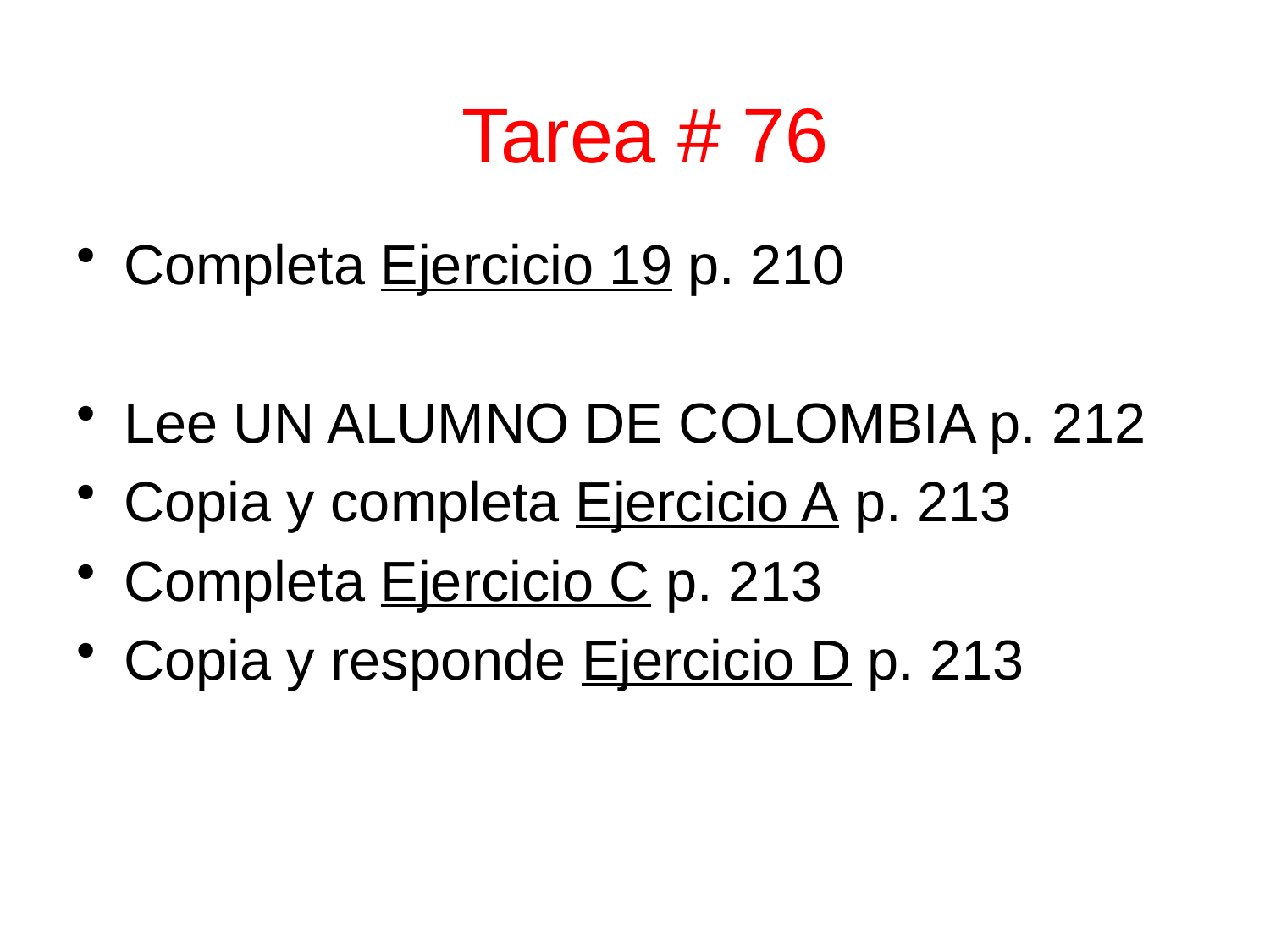

Tarea # 76
Completa Ejercicio 19 p. 210

Lee UN ALUMNO DE COLOMBIA p. 212
Copia y completa Ejercicio A p. 213
Completa Ejercicio C p. 213
Copia y responde Ejercicio D p. 213